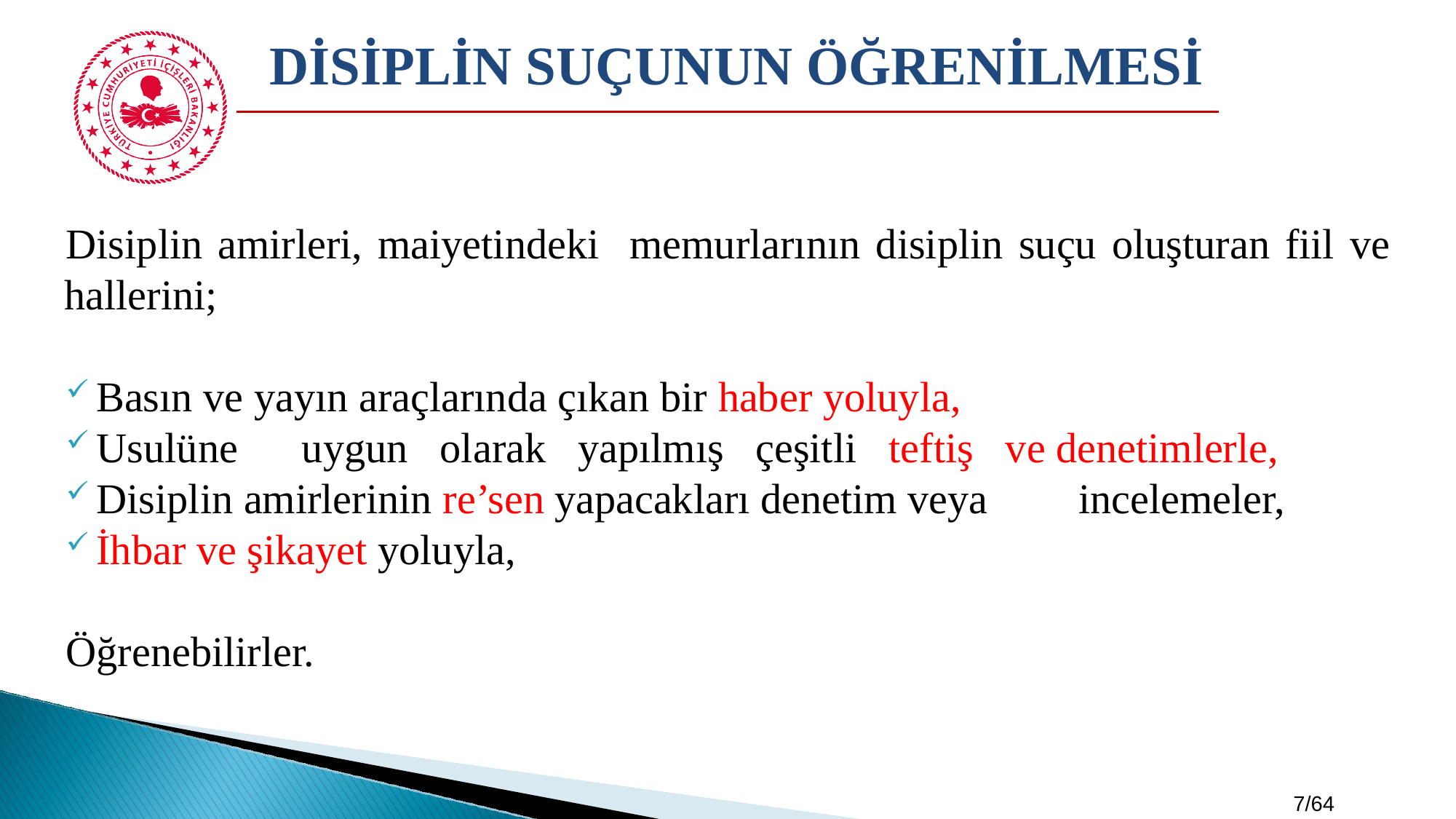

DİSİPLİN SUÇUNUN ÖĞRENİLMESİ
Disiplin amirleri, maiyetindeki  memurlarının disiplin suçu oluşturan fiil ve hallerini;

Basın ve yayın araçlarında çıkan bir haber yoluyla,
Usulüne	uygun	olarak	yapılmış	çeşitli	teftiş	ve denetimlerle,
Disiplin amirlerinin re’sen yapacakları denetim veya 	incelemeler,
İhbar ve şikayet yoluyla,

Öğrenebilirler.